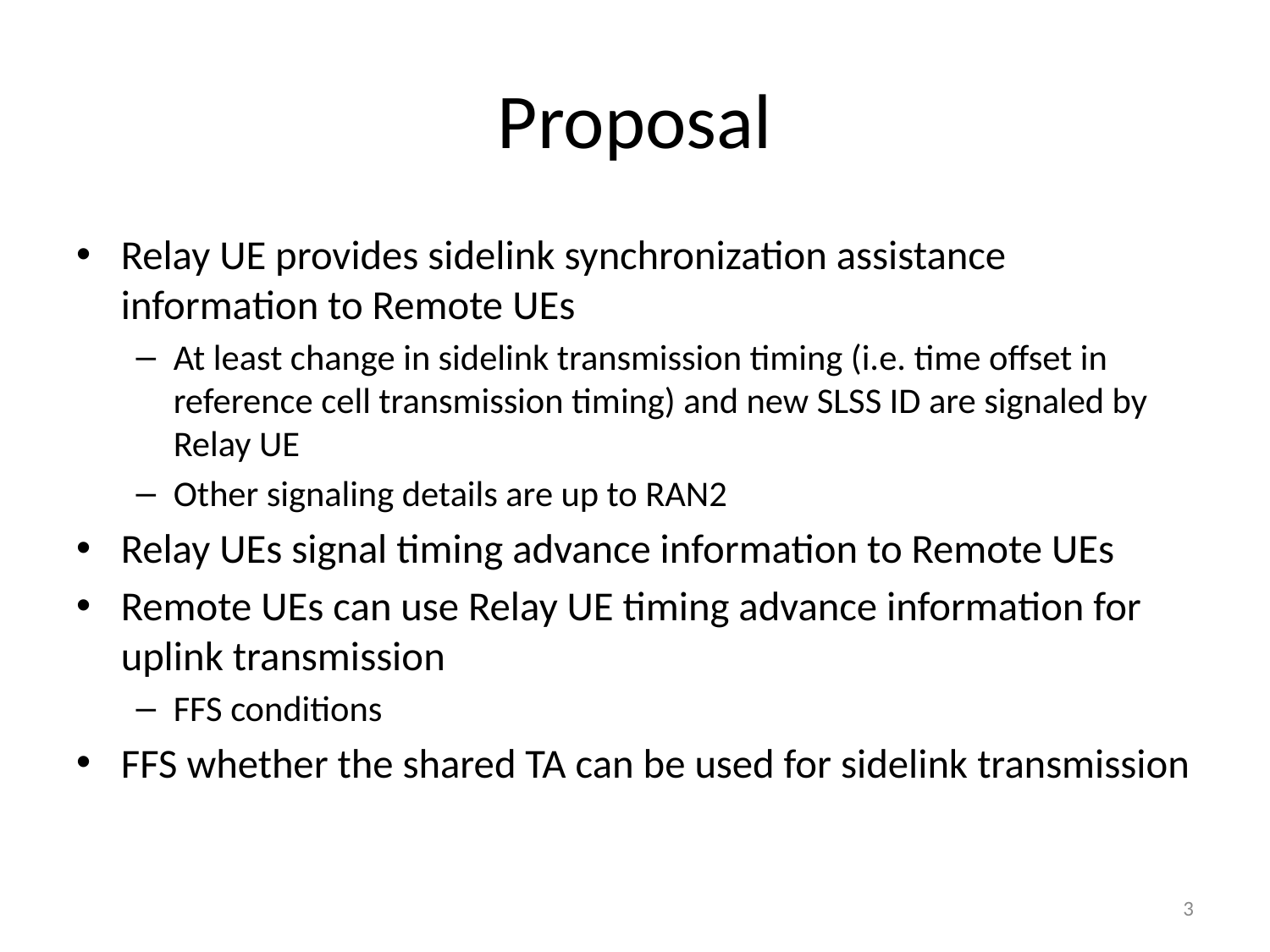

# Proposal
Relay UE provides sidelink synchronization assistance information to Remote UEs
At least change in sidelink transmission timing (i.e. time offset in reference cell transmission timing) and new SLSS ID are signaled by Relay UE
Other signaling details are up to RAN2
Relay UEs signal timing advance information to Remote UEs
Remote UEs can use Relay UE timing advance information for uplink transmission
FFS conditions
FFS whether the shared TA can be used for sidelink transmission
3